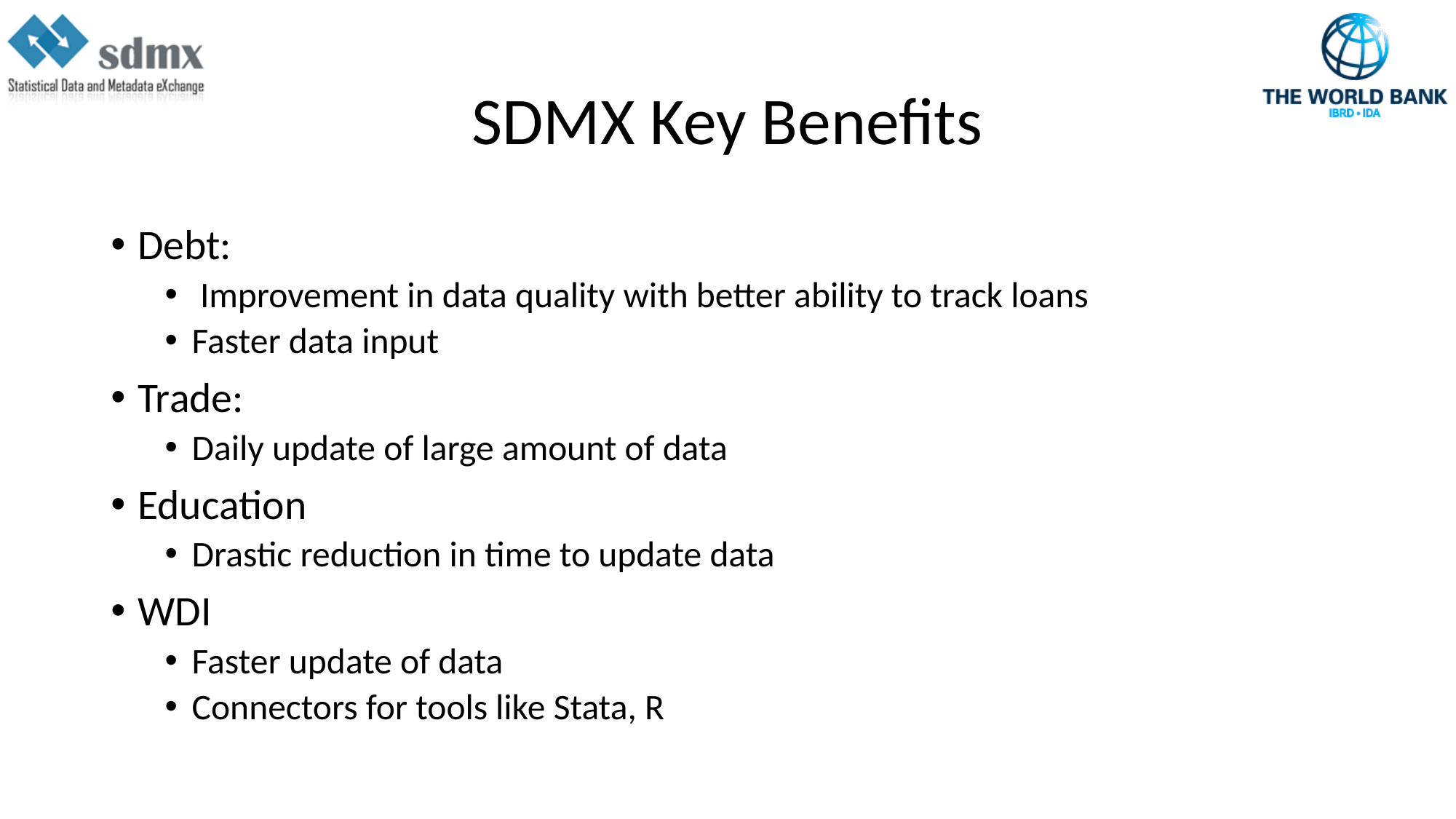

# SDMX Key Benefits
Debt:
 Improvement in data quality with better ability to track loans
Faster data input
Trade:
Daily update of large amount of data
Education
Drastic reduction in time to update data
WDI
Faster update of data
Connectors for tools like Stata, R